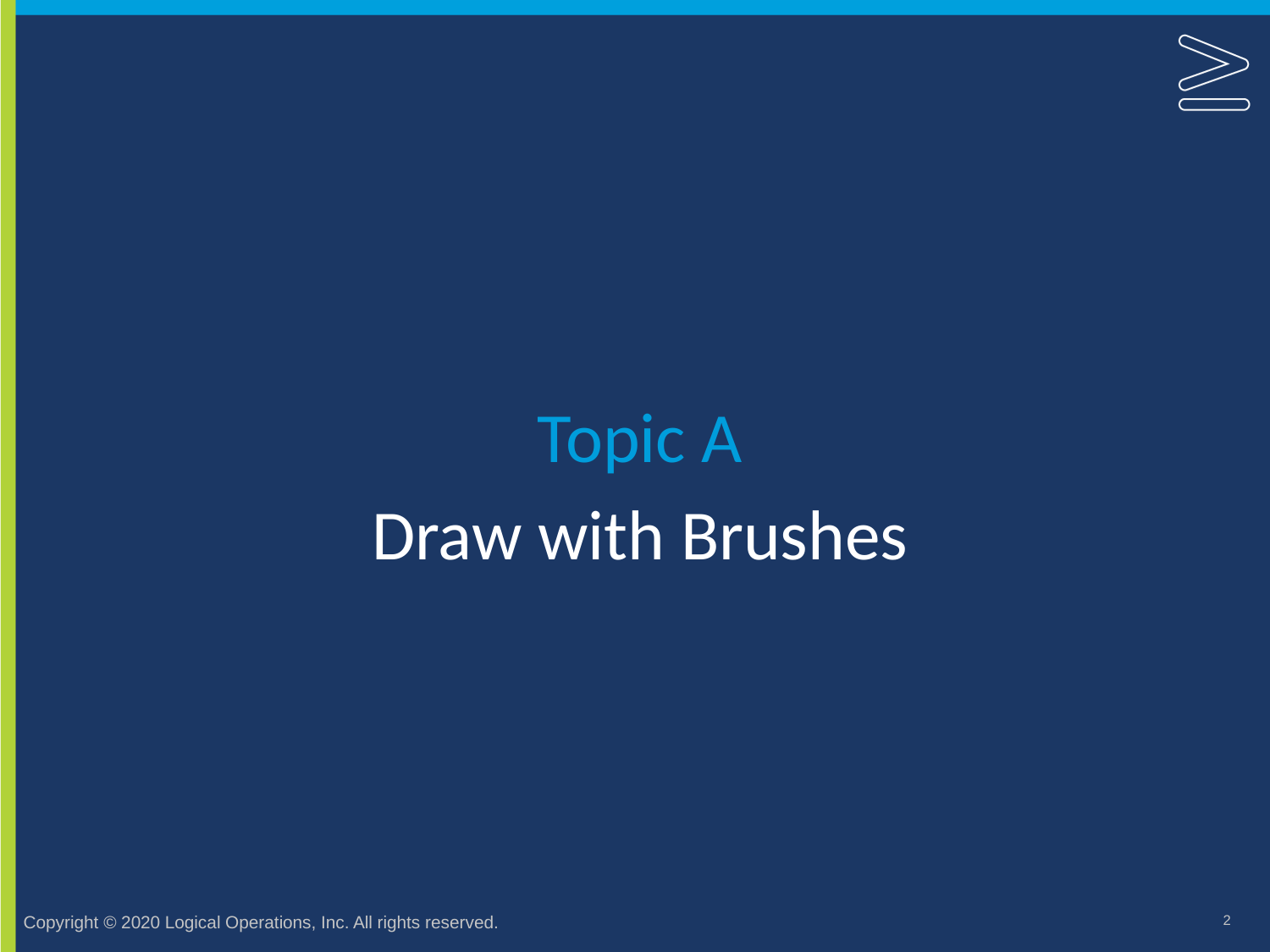

Topic A
# Draw with Brushes
2